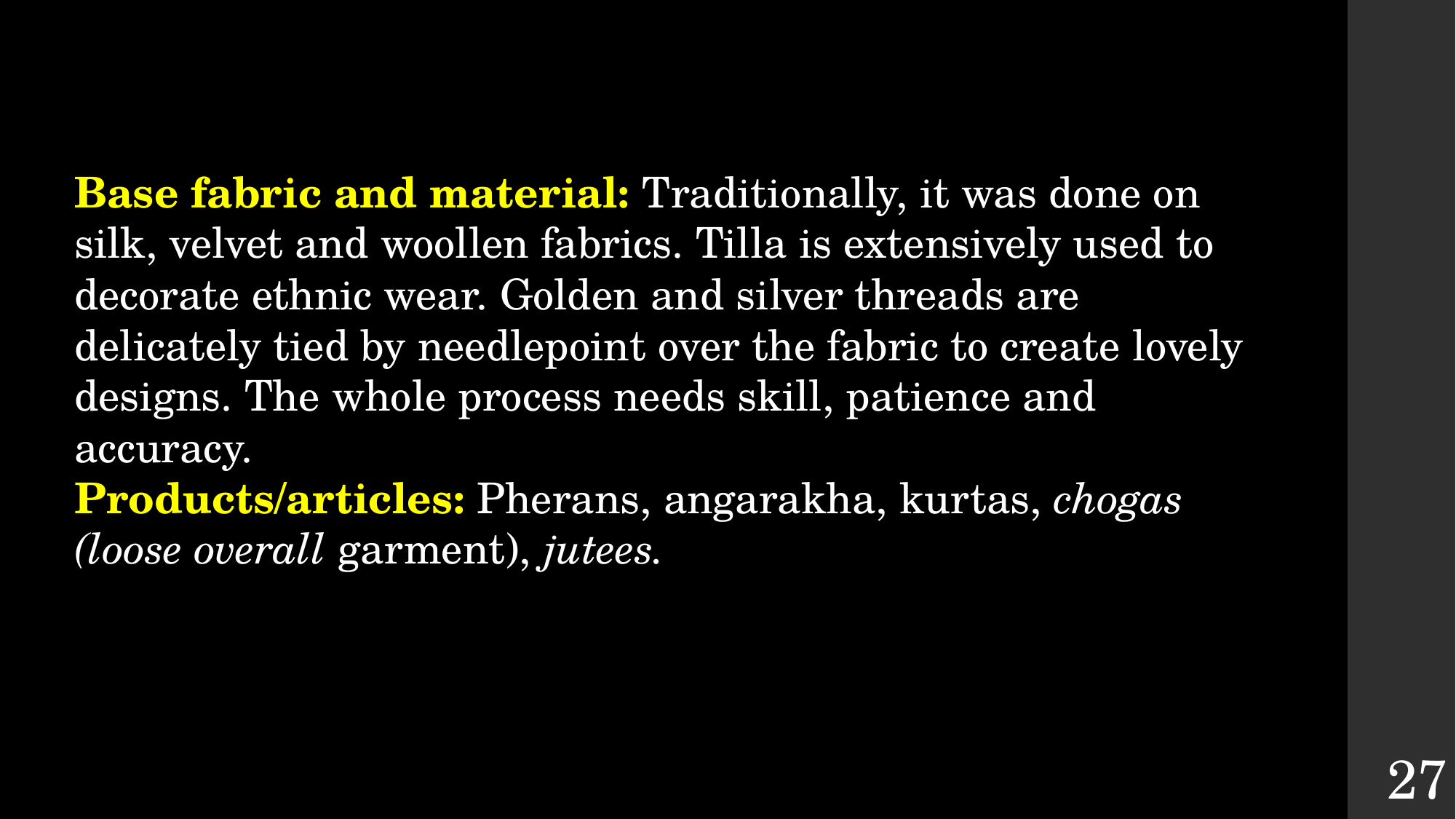

Base fabric and material: Traditionally, it was done on silk, velvet and woollen fabrics. Tilla is extensively used to decorate ethnic wear. Golden and silver threads are delicately tied by needlepoint over the fabric to create lovely designs. The whole process needs skill, patience and accuracy.
Products/articles: Pherans, angarakha, kurtas, chogas (loose overall garment), jutees.
27